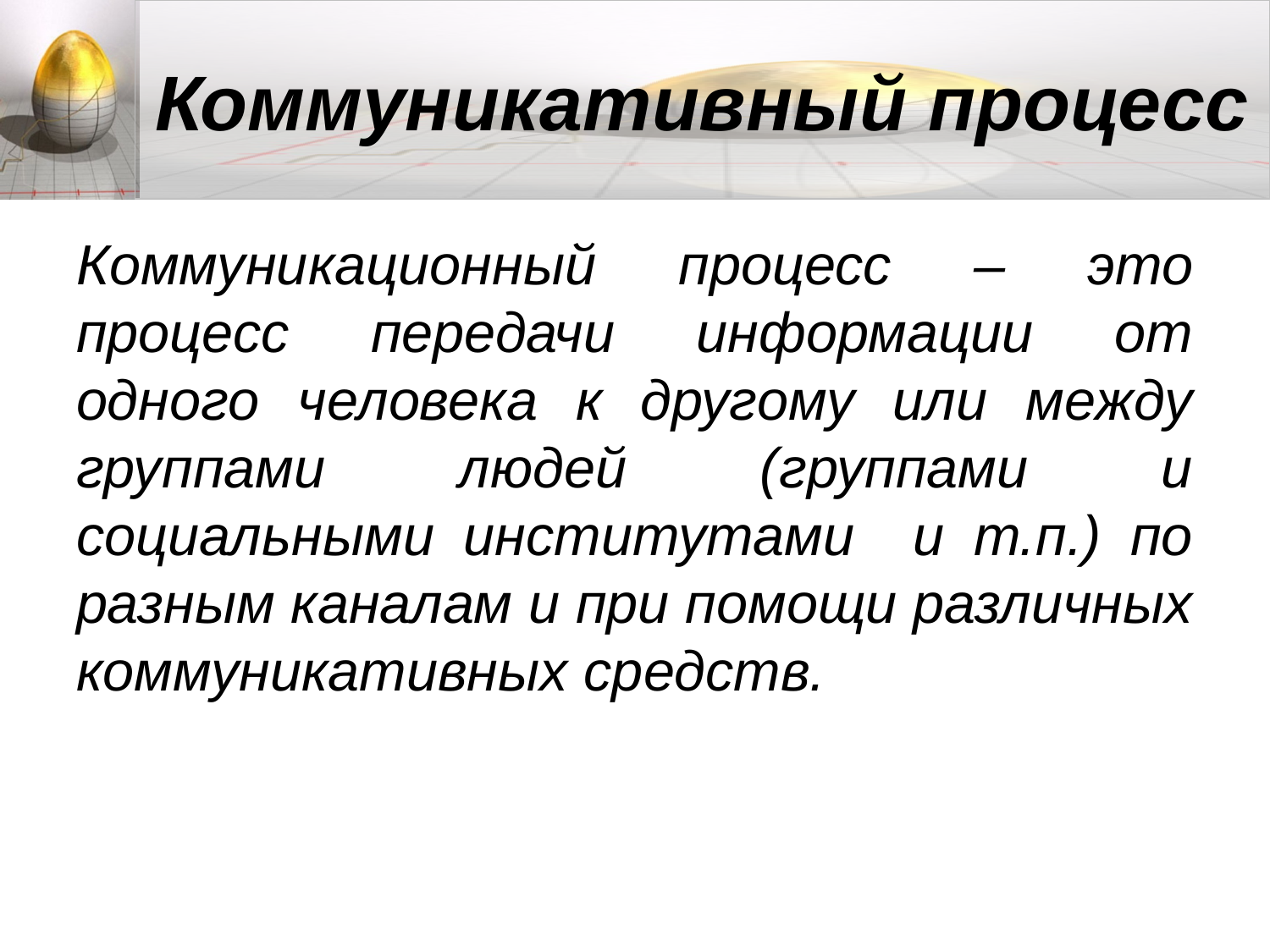

# Коммуникативный процесс
Коммуникационный процесс – это процесс передачи информации от одного человека к другому или между группами людей (группами и социальными институтами  и т.п.) по разным каналам и при помощи различных коммуникативных средств.